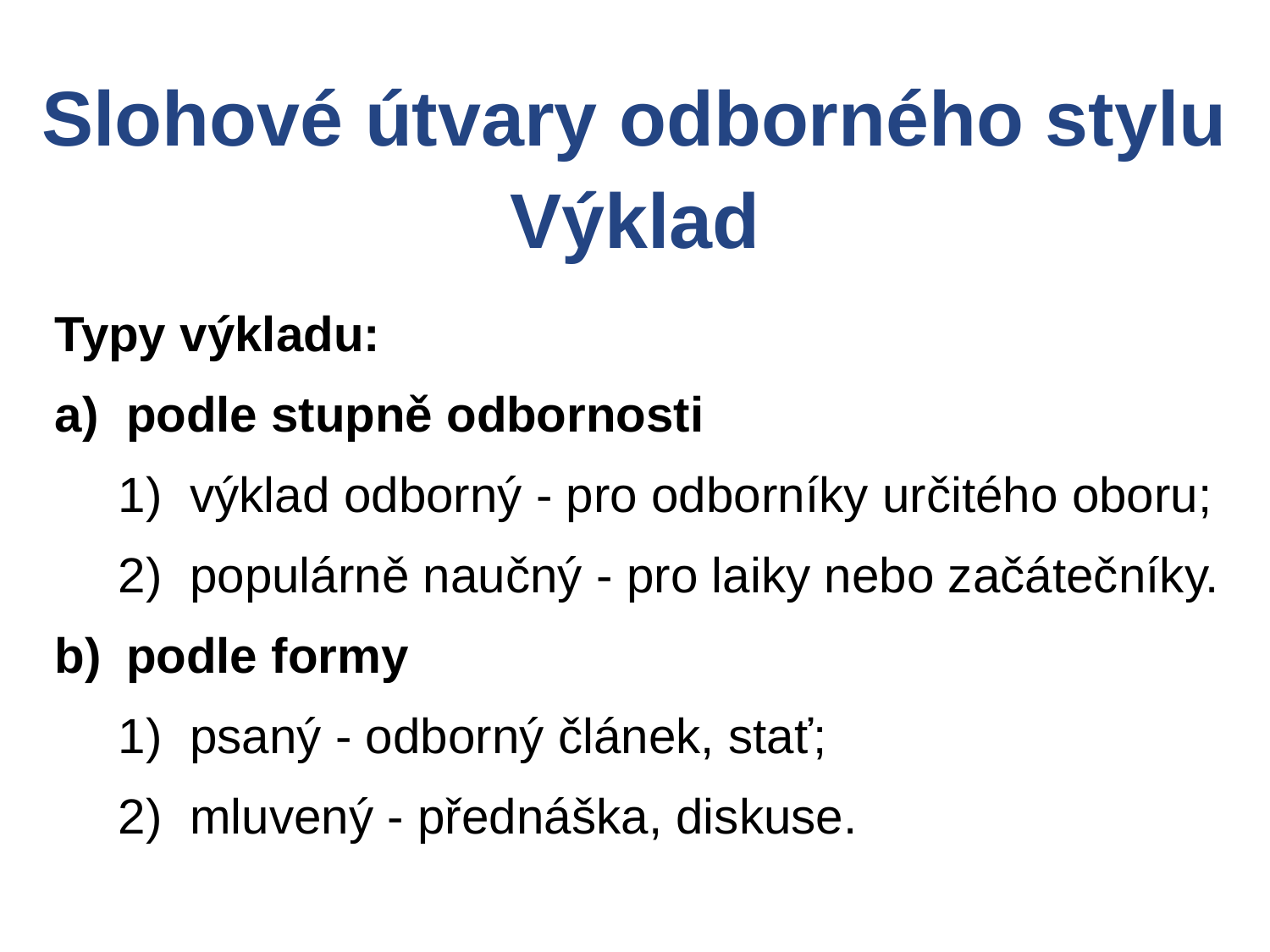

Slohové útvary odborného stylu
Výklad
Typy výkladu:
podle stupně odbornosti
výklad odborný - pro odborníky určitého oboru;
populárně naučný - pro laiky nebo začátečníky.
podle formy
psaný - odborný článek, stať;
mluvený - přednáška, diskuse.